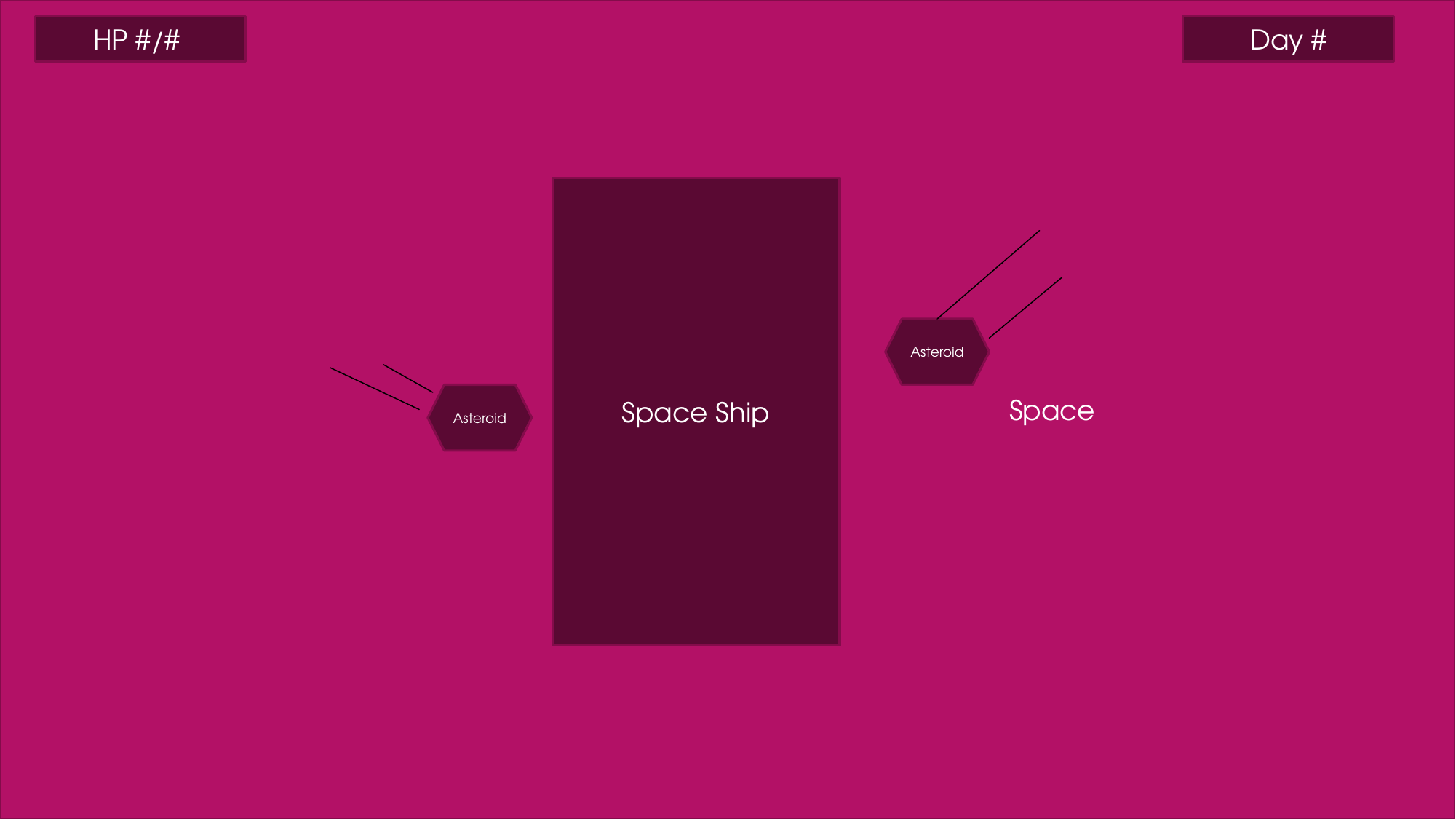

Space
HP #/#
Day #
Space Ship
Asteroid
Asteroid